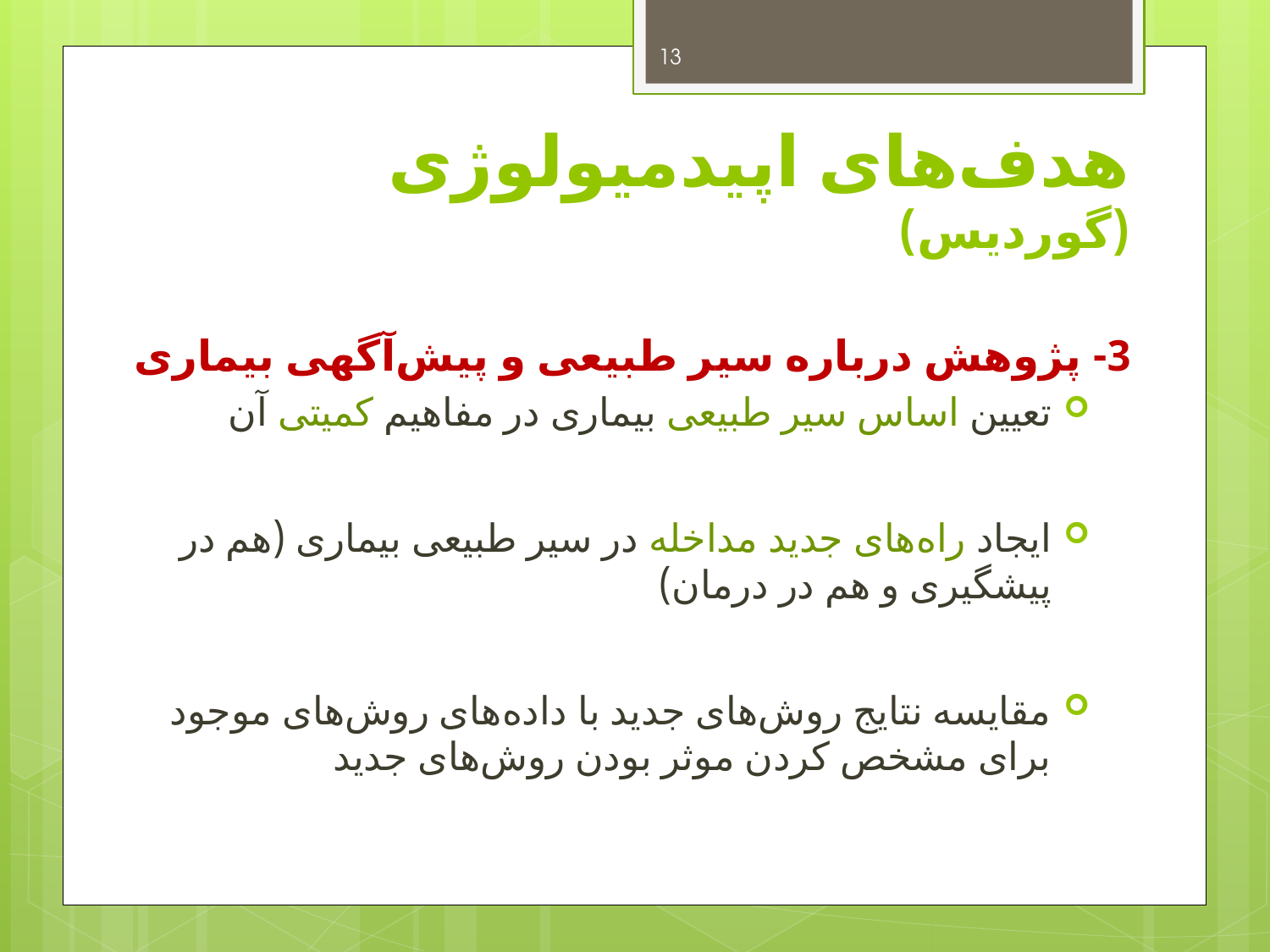

13
# هدف‌های اپیدمیولوژی (گوردیس)
3- پژوهش درباره سیر طبیعی و پیش‌آگهی بیماری
تعیین اساس سیر طبیعی بیماری در مفاهیم کمیتی آن

ایجاد راه‌های جدید مداخله در سیر طبیعی بیماری (هم در پیشگیری و هم در درمان)

مقایسه نتایج روش‌های جدید با داده‌های روش‌های موجود برای مشخص کردن موثر بودن روش‌های جدید